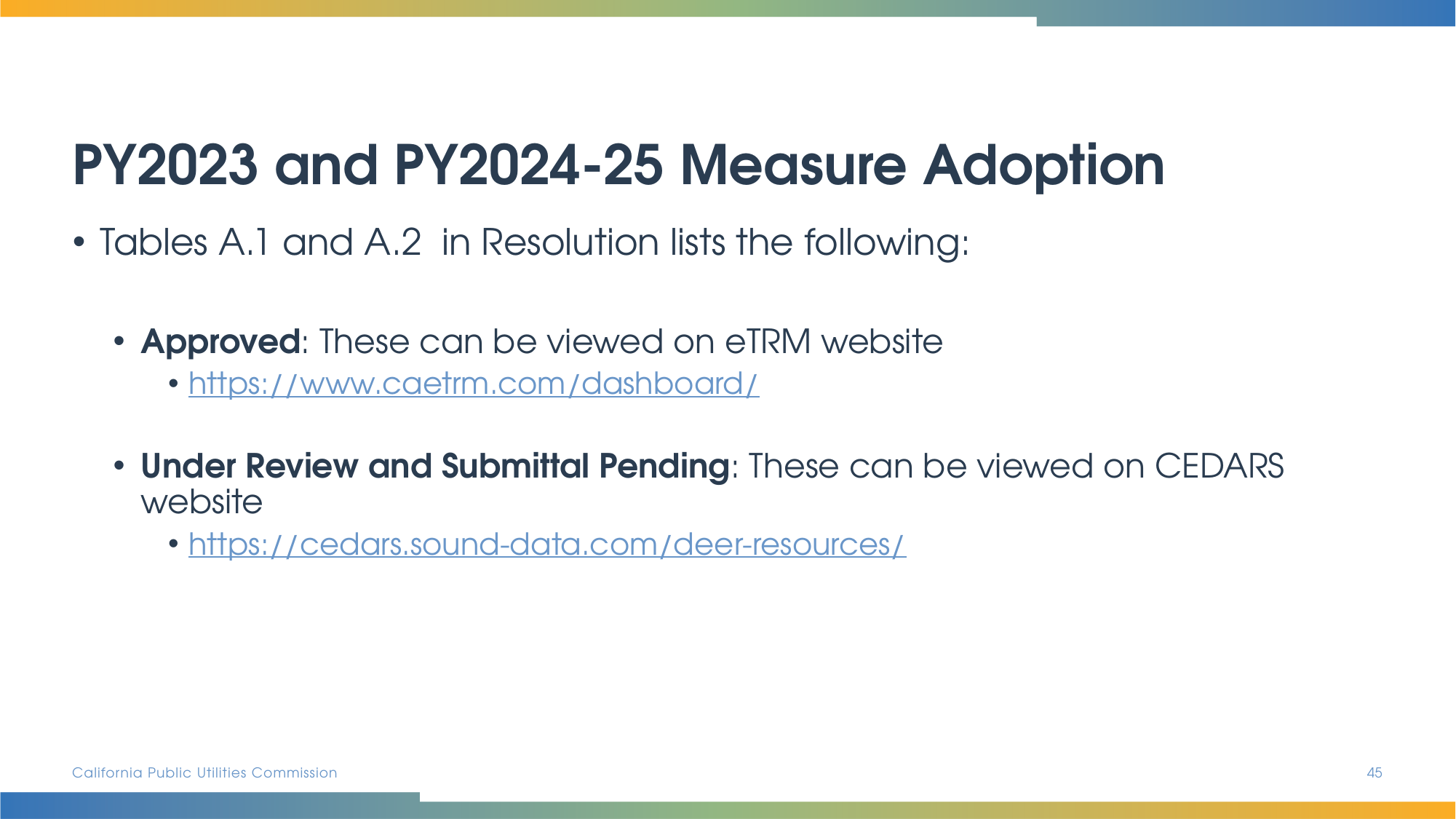

# PY2023 and PY2024-25 Measure Adoption
Tables A.1 and A.2  in Resolution lists the following:

Approved: These can be viewed on eTRM website
https://www.caetrm.com/dashboard/

Under Review and Submittal Pending: These can be viewed on CEDARS website
https://cedars.sound-data.com/deer-resources/
45